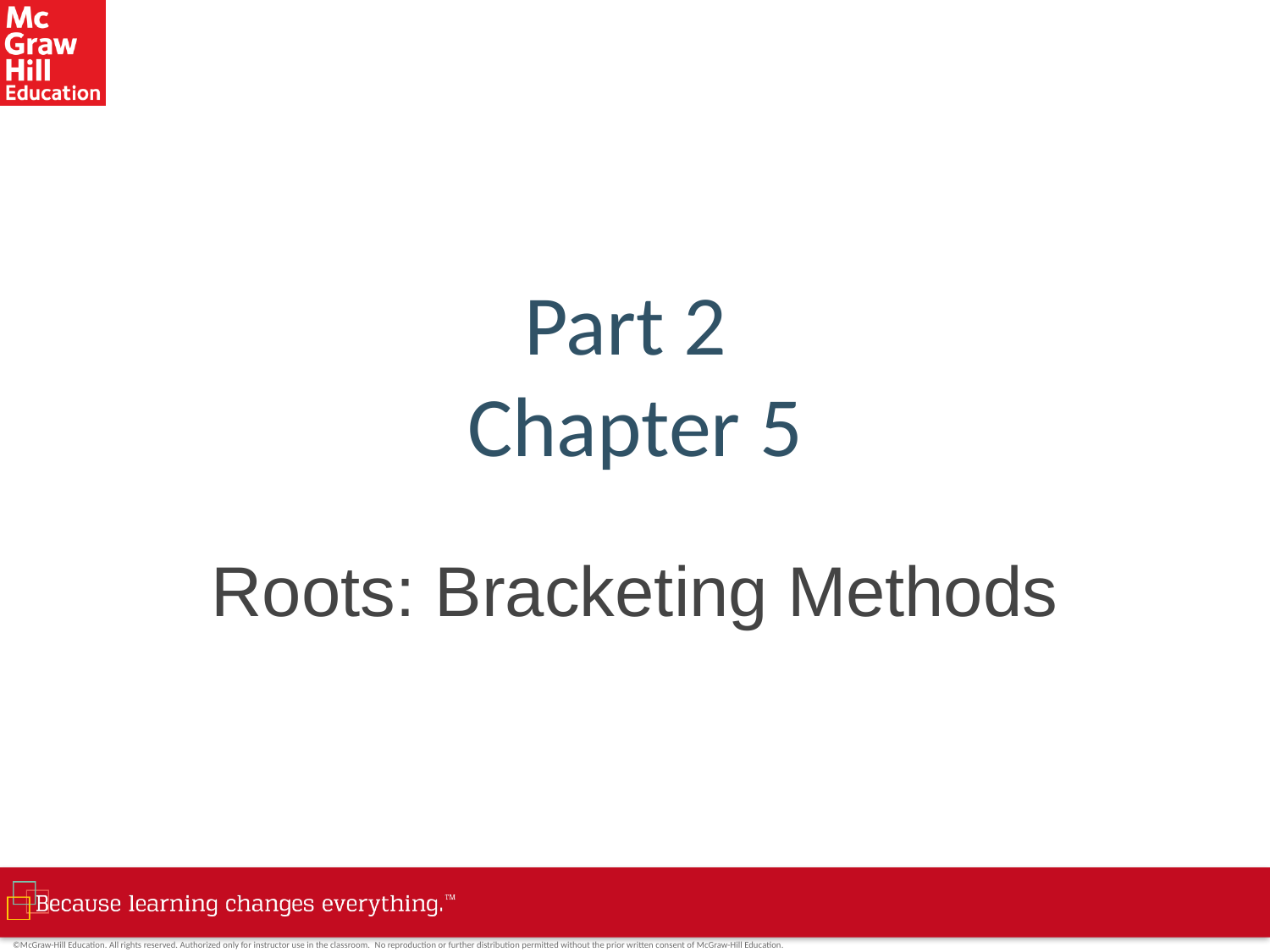

# Part 2 Chapter 5
Roots: Bracketing Methods